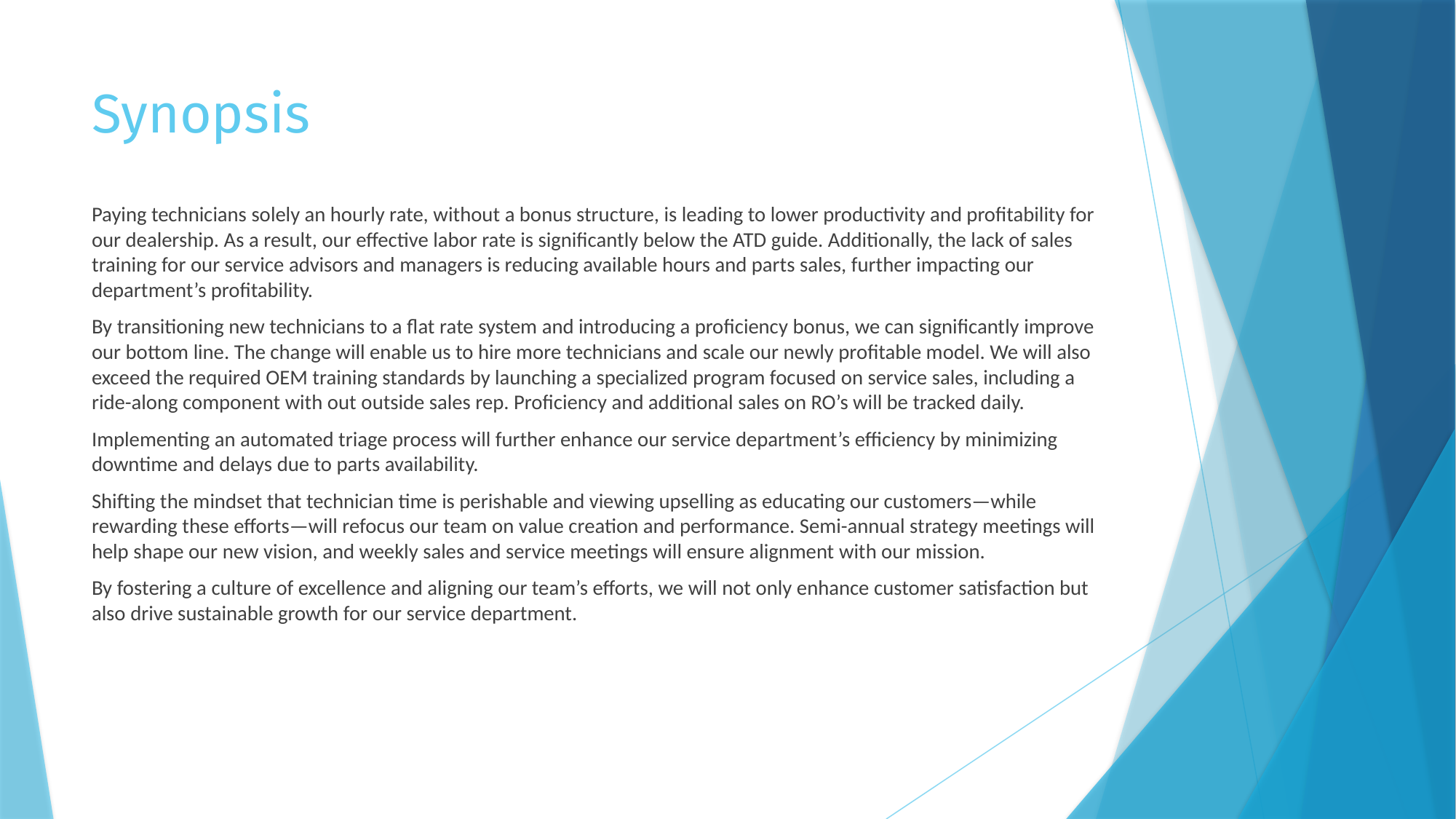

# Synopsis
Paying technicians solely an hourly rate, without a bonus structure, is leading to lower productivity and profitability for our dealership. As a result, our effective labor rate is significantly below the ATD guide. Additionally, the lack of sales training for our service advisors and managers is reducing available hours and parts sales, further impacting our department’s profitability.
By transitioning new technicians to a flat rate system and introducing a proficiency bonus, we can significantly improve our bottom line. The change will enable us to hire more technicians and scale our newly profitable model. We will also exceed the required OEM training standards by launching a specialized program focused on service sales, including a ride-along component with out outside sales rep. Proficiency and additional sales on RO’s will be tracked daily.
Implementing an automated triage process will further enhance our service department’s efficiency by minimizing downtime and delays due to parts availability.
Shifting the mindset that technician time is perishable and viewing upselling as educating our customers—while rewarding these efforts—will refocus our team on value creation and performance. Semi-annual strategy meetings will help shape our new vision, and weekly sales and service meetings will ensure alignment with our mission.
By fostering a culture of excellence and aligning our team’s efforts, we will not only enhance customer satisfaction but also drive sustainable growth for our service department.